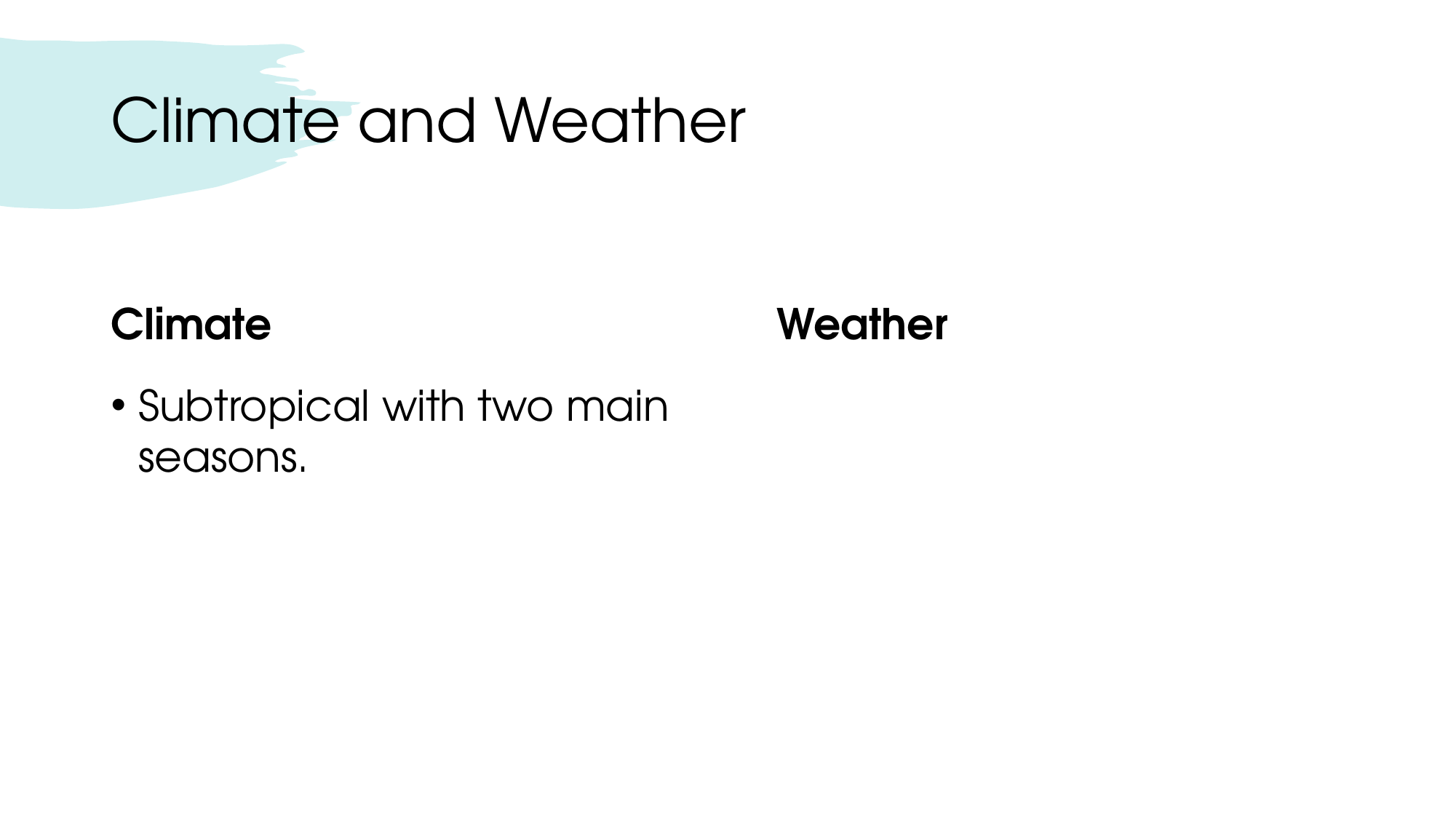

# Climate and Weather
Climate
Weather
Subtropical with two main seasons.